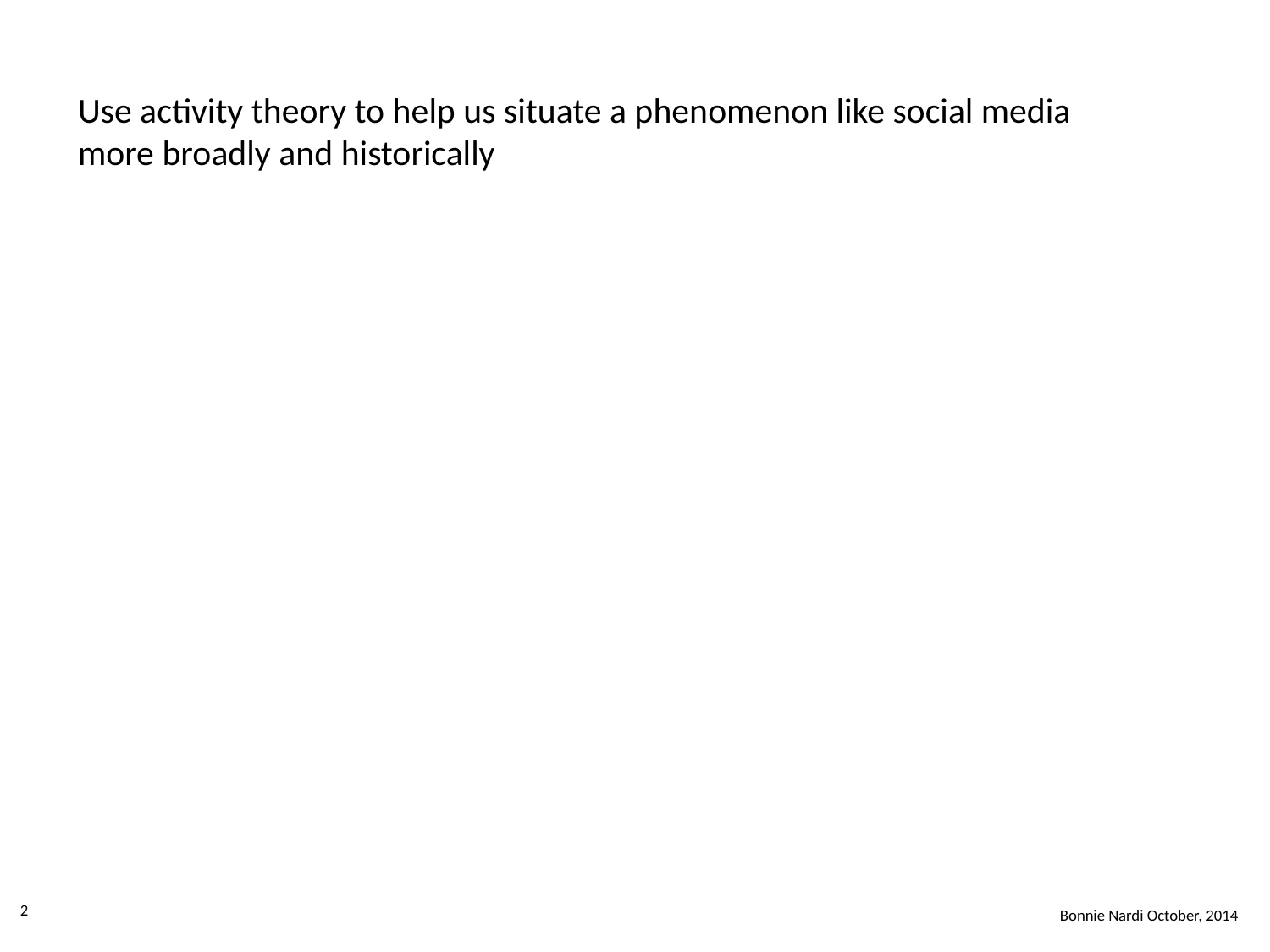

# Use activity theory to help us situate a phenomenon like social media more broadly and historically

2
Bonnie Nardi October, 2014